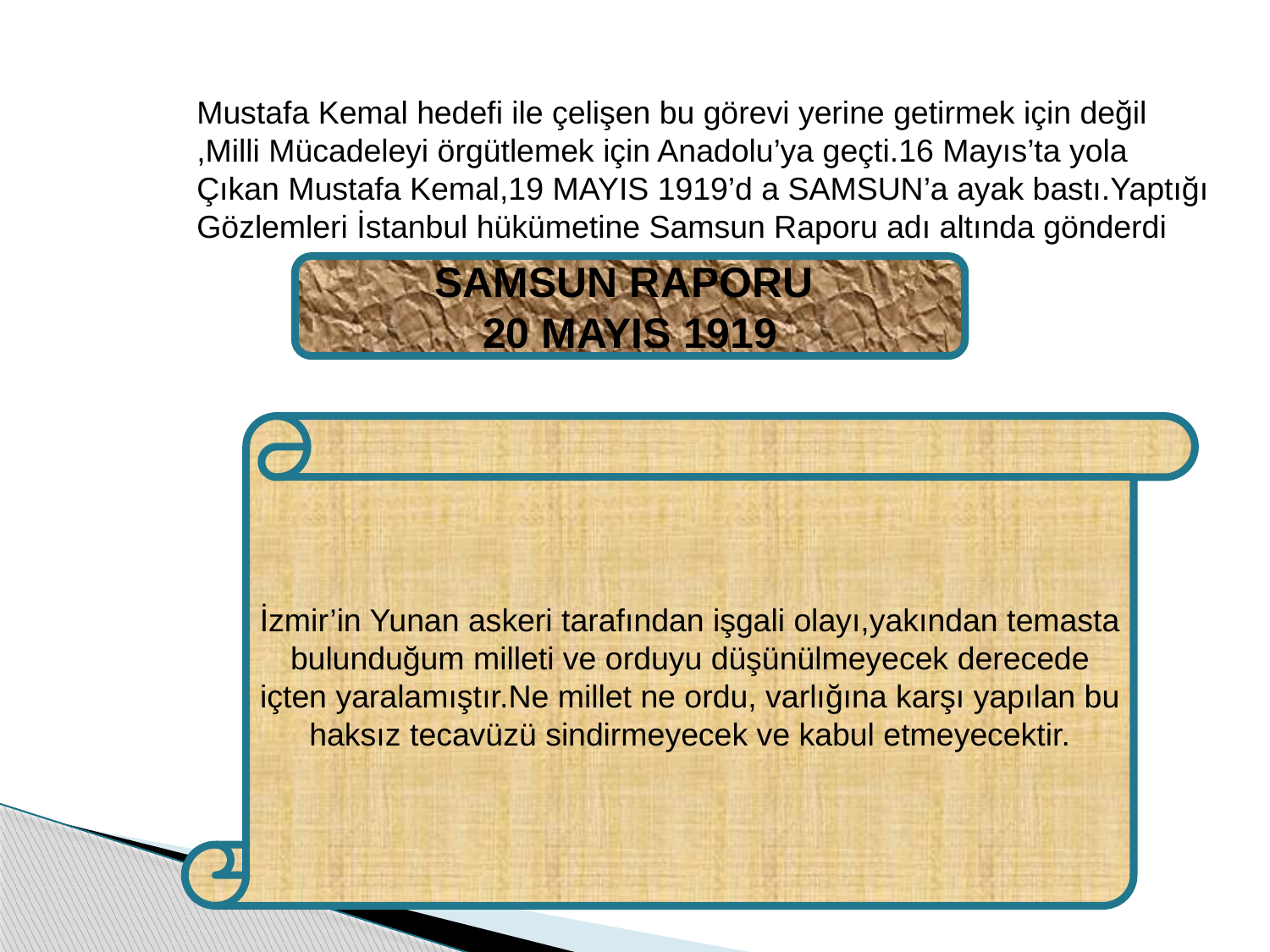

Mustafa Kemal hedefi ile çelişen bu görevi yerine getirmek için değil
,Milli Mücadeleyi örgütlemek için Anadolu’ya geçti.16 Mayıs’ta yola
Çıkan Mustafa Kemal,19 MAYIS 1919’d a SAMSUN’a ayak bastı.Yaptığı
Gözlemleri İstanbul hükümetine Samsun Raporu adı altında gönderdi
SAMSUN RAPORU
20 MAYIS 1919
İzmir’in Yunan askeri tarafından işgali olayı,yakından temasta bulunduğum milleti ve orduyu düşünülmeyecek derecede içten yaralamıştır.Ne millet ne ordu, varlığına karşı yapılan bu haksız tecavüzü sindirmeyecek ve kabul etmeyecektir.